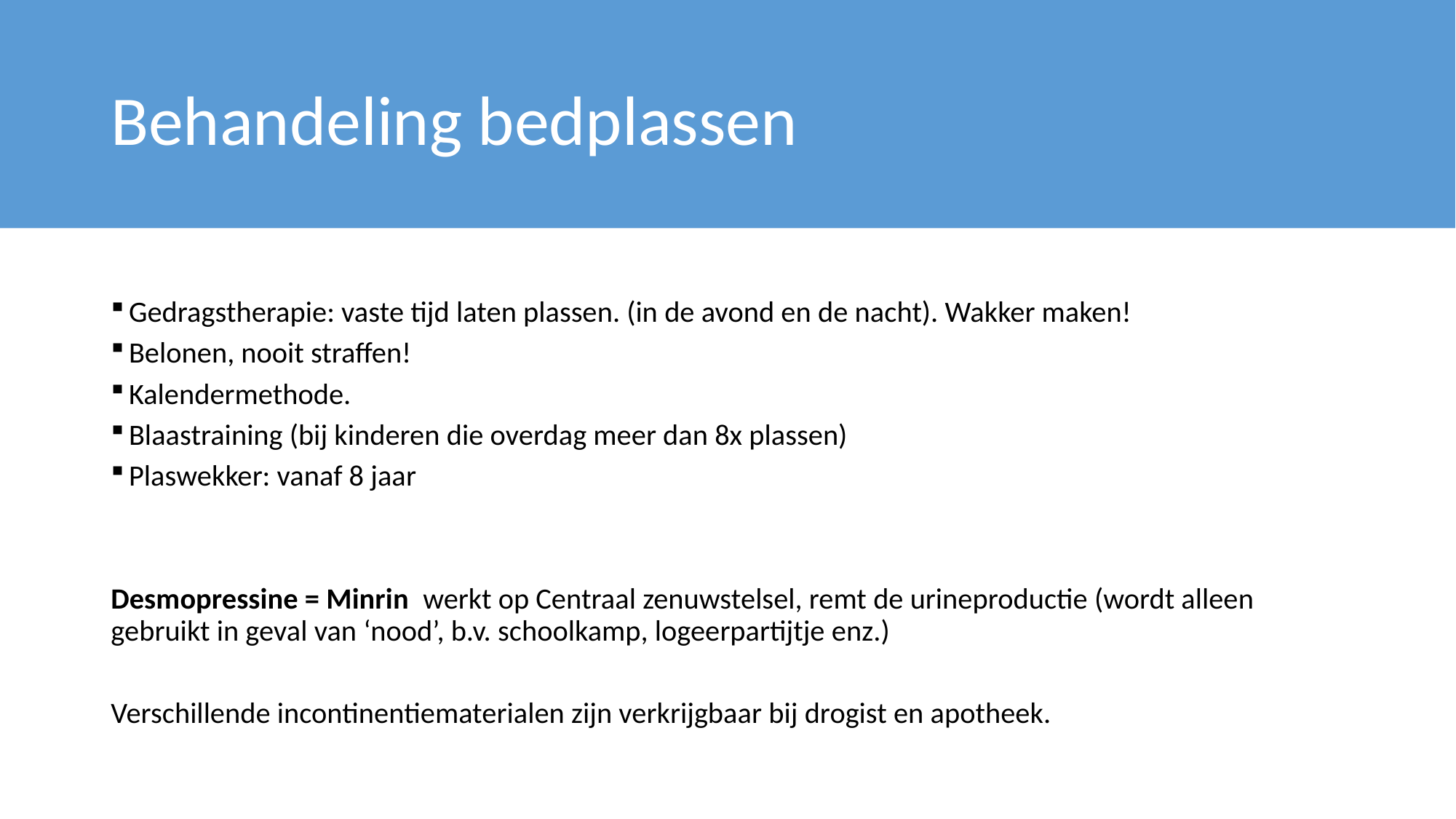

# Behandeling bedplassen
Gedragstherapie: vaste tijd laten plassen. (in de avond en de nacht). Wakker maken!
Belonen, nooit straffen!
Kalendermethode.
Blaastraining (bij kinderen die overdag meer dan 8x plassen)
Plaswekker: vanaf 8 jaar

Desmopressine = Minrin  werkt op Centraal zenuwstelsel, remt de urineproductie (wordt alleen gebruikt in geval van ‘nood’, b.v. schoolkamp, logeerpartijtje enz.)

Verschillende incontinentiematerialen zijn verkrijgbaar bij drogist en apotheek.